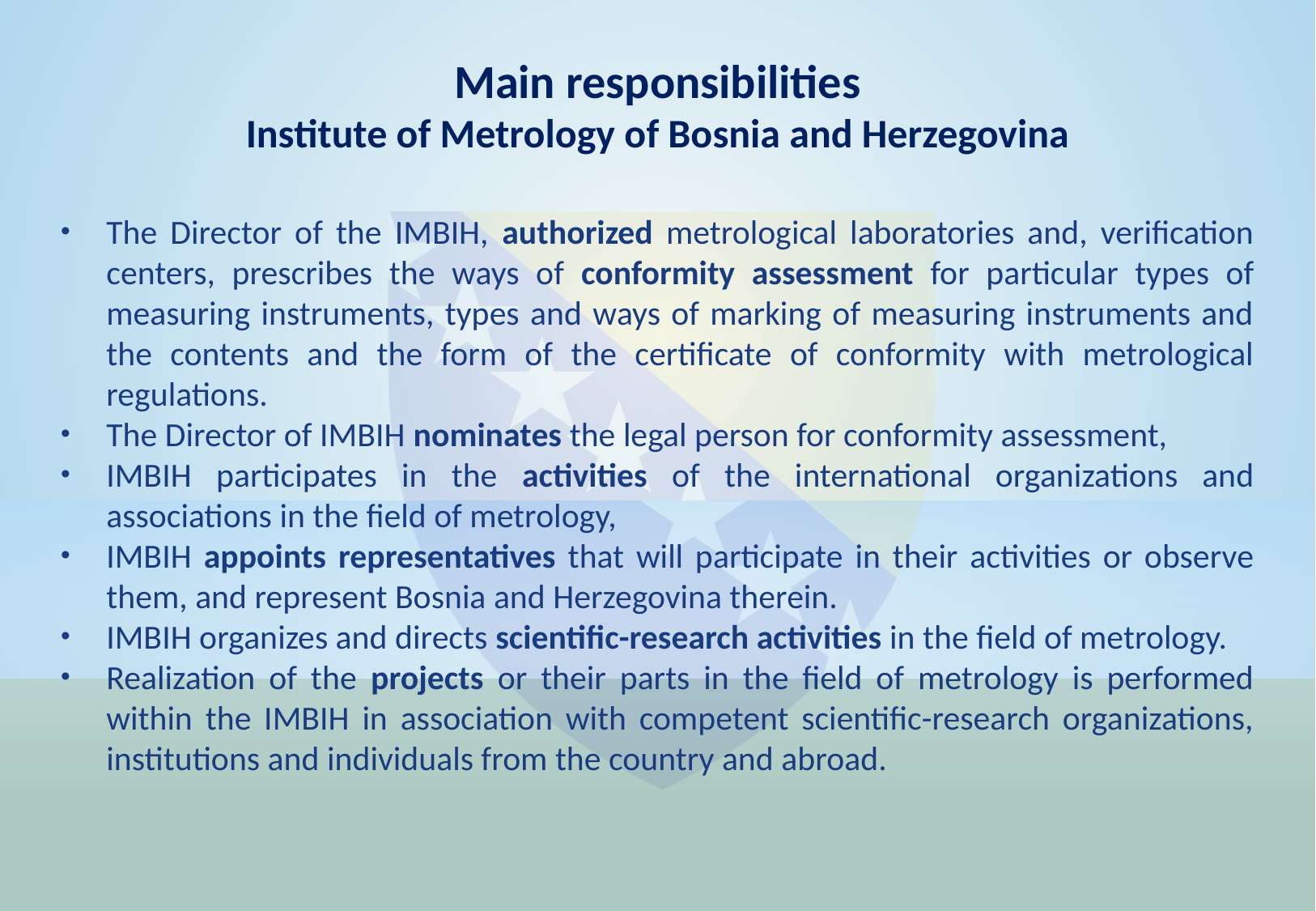

Main responsibilities
Institute of Metrology of Bosnia and Herzegovina
The Director of the IMBIH, authorized metrological laboratories and, verification centers, prescribes the ways of conformity assessment for particular types of measuring instruments, types and ways of marking of measuring instruments and the contents and the form of the certificate of conformity with metrological regulations.
The Director of IMBIH nominates the legal person for conformity assessment,
IMBIH participates in the activities of the international organizations and associations in the field of metrology,
IMBIH appoints representatives that will participate in their activities or observe them, and represent Bosnia and Herzegovina therein.
IMBIH organizes and directs scientific-research activities in the field of metrology.
Realization of the projects or their parts in the field of metrology is performed within the IMBIH in association with competent scientific-research organizations, institutions and individuals from the country and abroad.